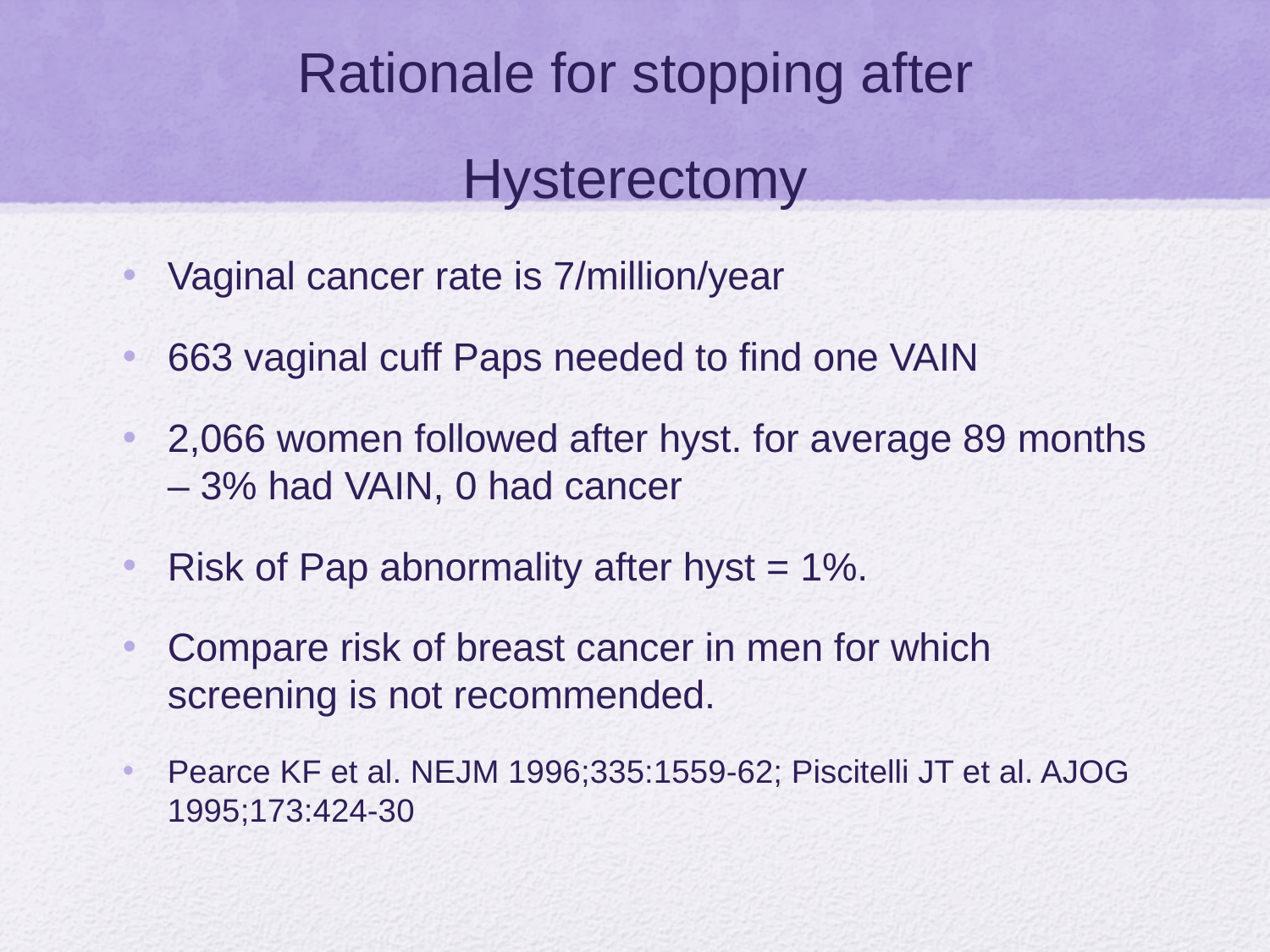

# Rationale for stopping after Hysterectomy
Vaginal cancer rate is 7/million/year
663 vaginal cuff Paps needed to find one VAIN
2,066 women followed after hyst. for average 89 months – 3% had VAIN, 0 had cancer
Risk of Pap abnormality after hyst = 1%.
Compare risk of breast cancer in men for which screening is not recommended.
Pearce KF et al. NEJM 1996;335:1559-62; Piscitelli JT et al. AJOG 1995;173:424-30